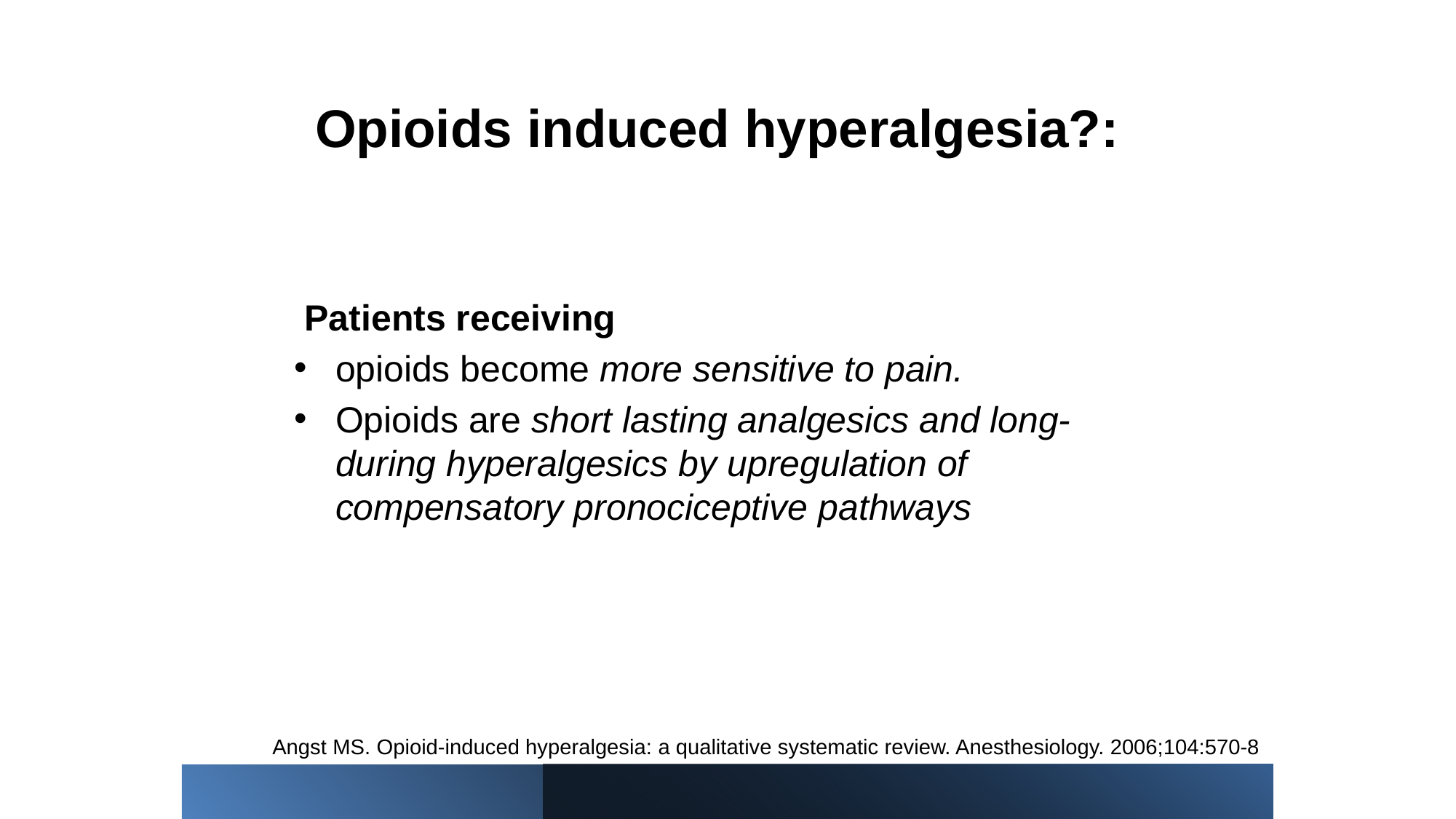

# Opioids induced hyperalgesia?:
 Patients receiving
opioids become more sensitive to pain.
Opioids are short lasting analgesics and long-during hyperalgesics by upregulation of compensatory pronociceptive pathways
Angst MS. Opioid-induced hyperalgesia: a qualitative systematic review. Anesthesiology. 2006;104:570-8